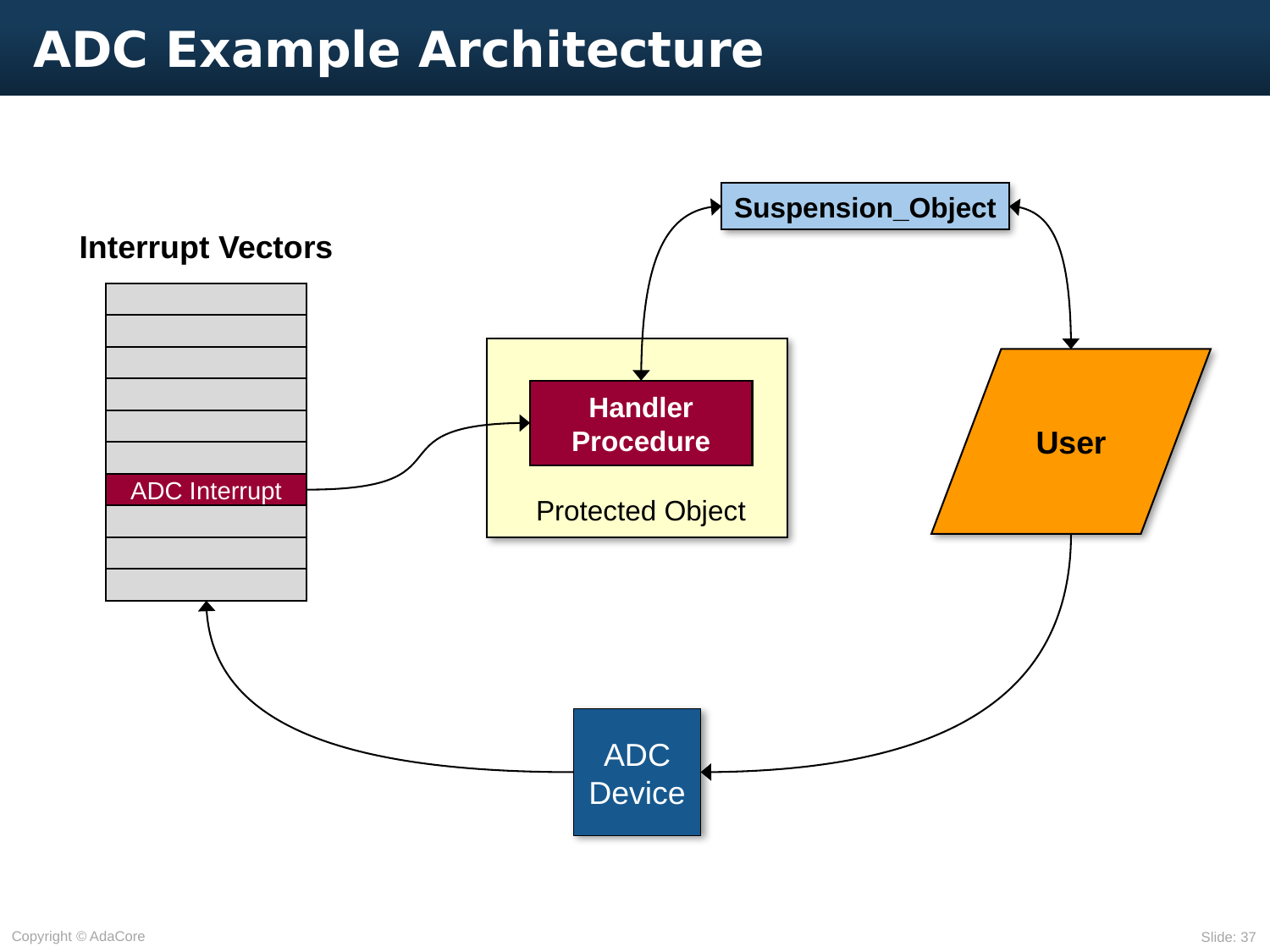

# ADC Example Architecture
Suspension_Object
Interrupt Vectors

User

Handler
Procedure

ADC Interrupt
Protected Object

ADC
Device